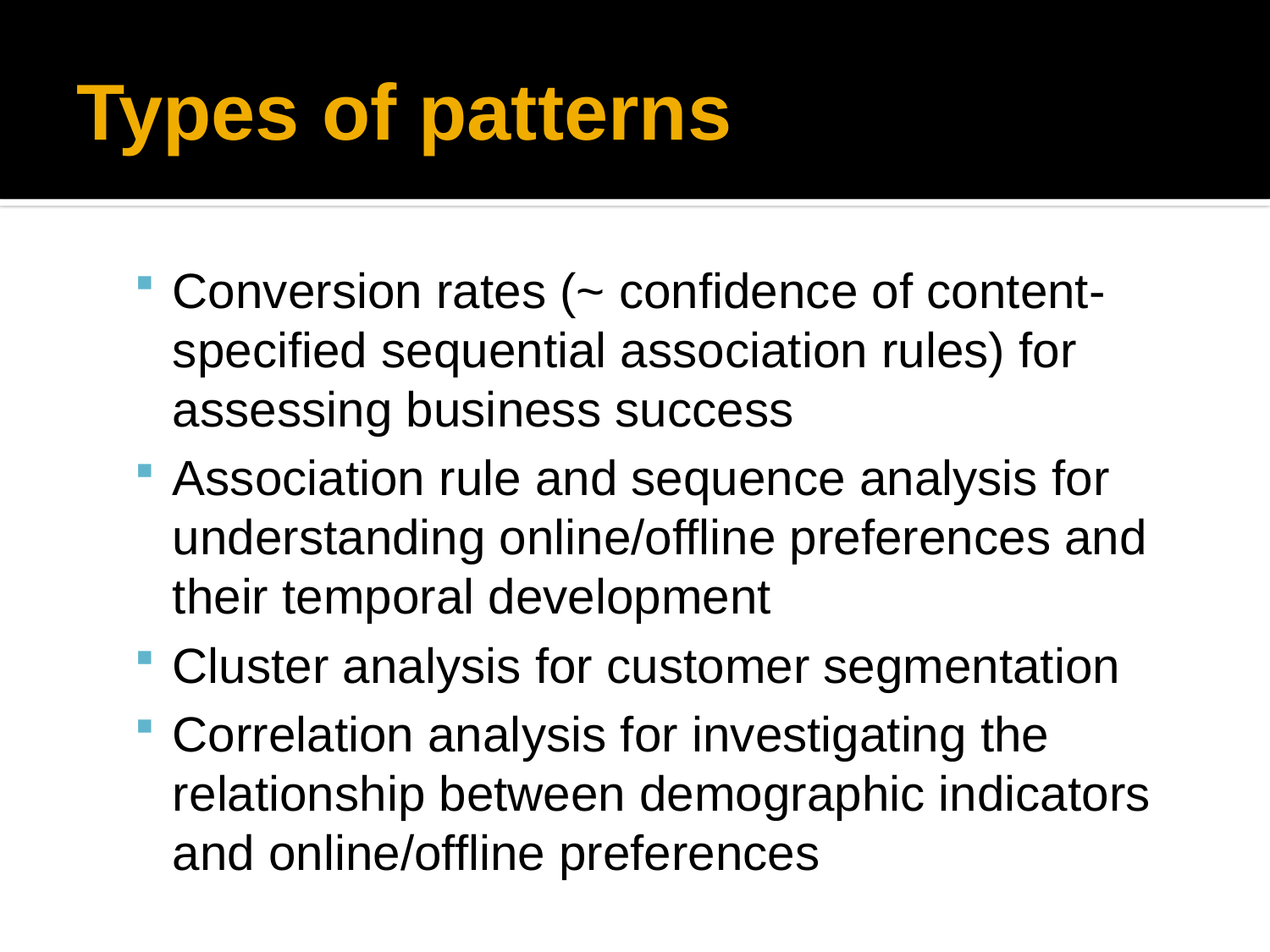

# Types of patterns
Conversion rates (~ confidence of content-specified sequential association rules) for assessing business success
Association rule and sequence analysis for understanding online/offline preferences and their temporal development
Cluster analysis for customer segmentation
Correlation analysis for investigating the relationship between demographic indicators and online/offline preferences